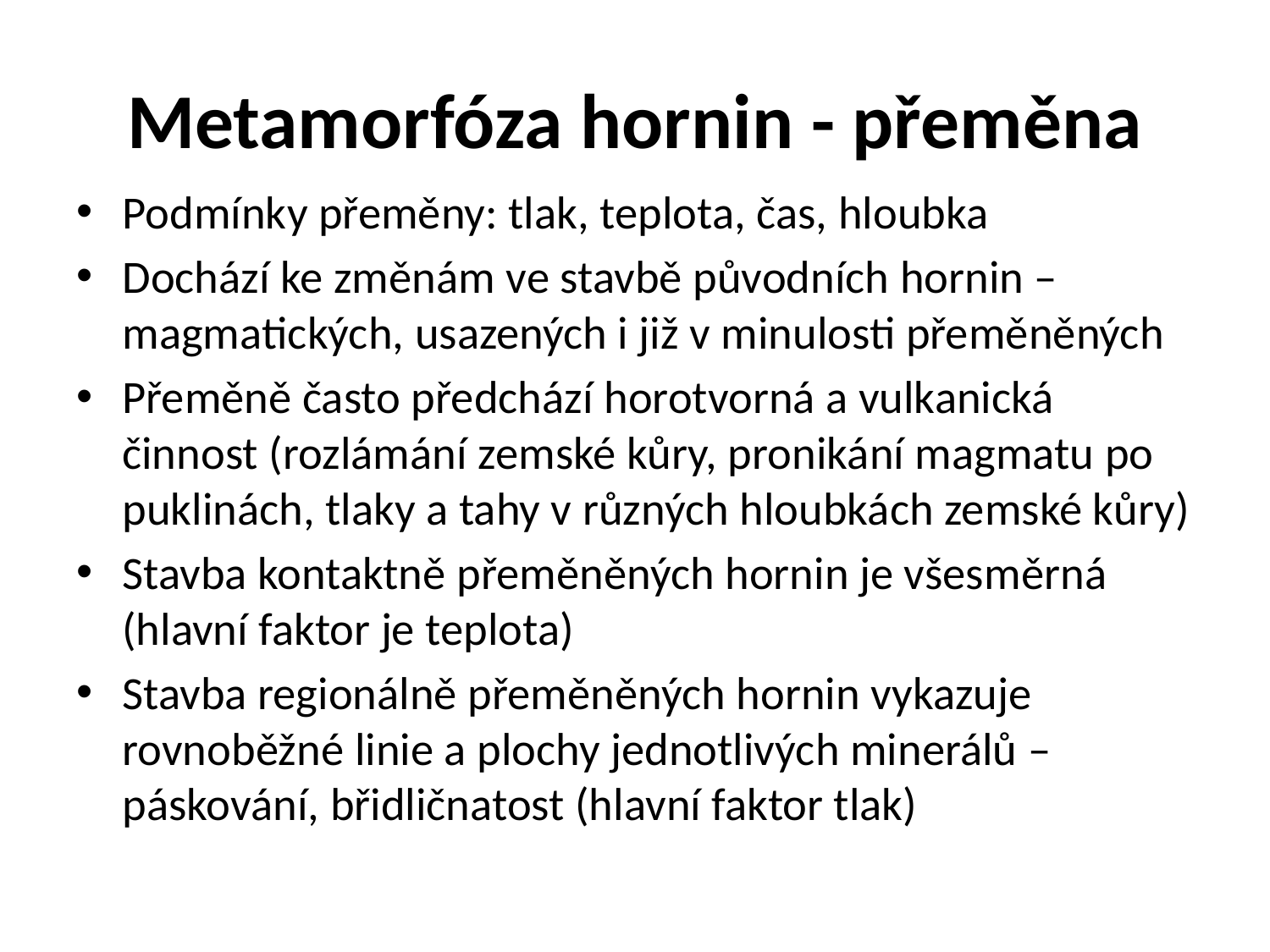

# Metamorfóza hornin - přeměna
Podmínky přeměny: tlak, teplota, čas, hloubka
Dochází ke změnám ve stavbě původních hornin – magmatických, usazených i již v minulosti přeměněných
Přeměně často předchází horotvorná a vulkanická  činnost (rozlámání zemské kůry, pronikání magmatu po puklinách, tlaky a tahy v různých hloubkách zemské kůry)
Stavba kontaktně přeměněných hornin je všesměrná (hlavní faktor je teplota)
Stavba regionálně přeměněných hornin vykazuje rovnoběžné linie a plochy jednotlivých minerálů – páskování, břidličnatost (hlavní faktor tlak)